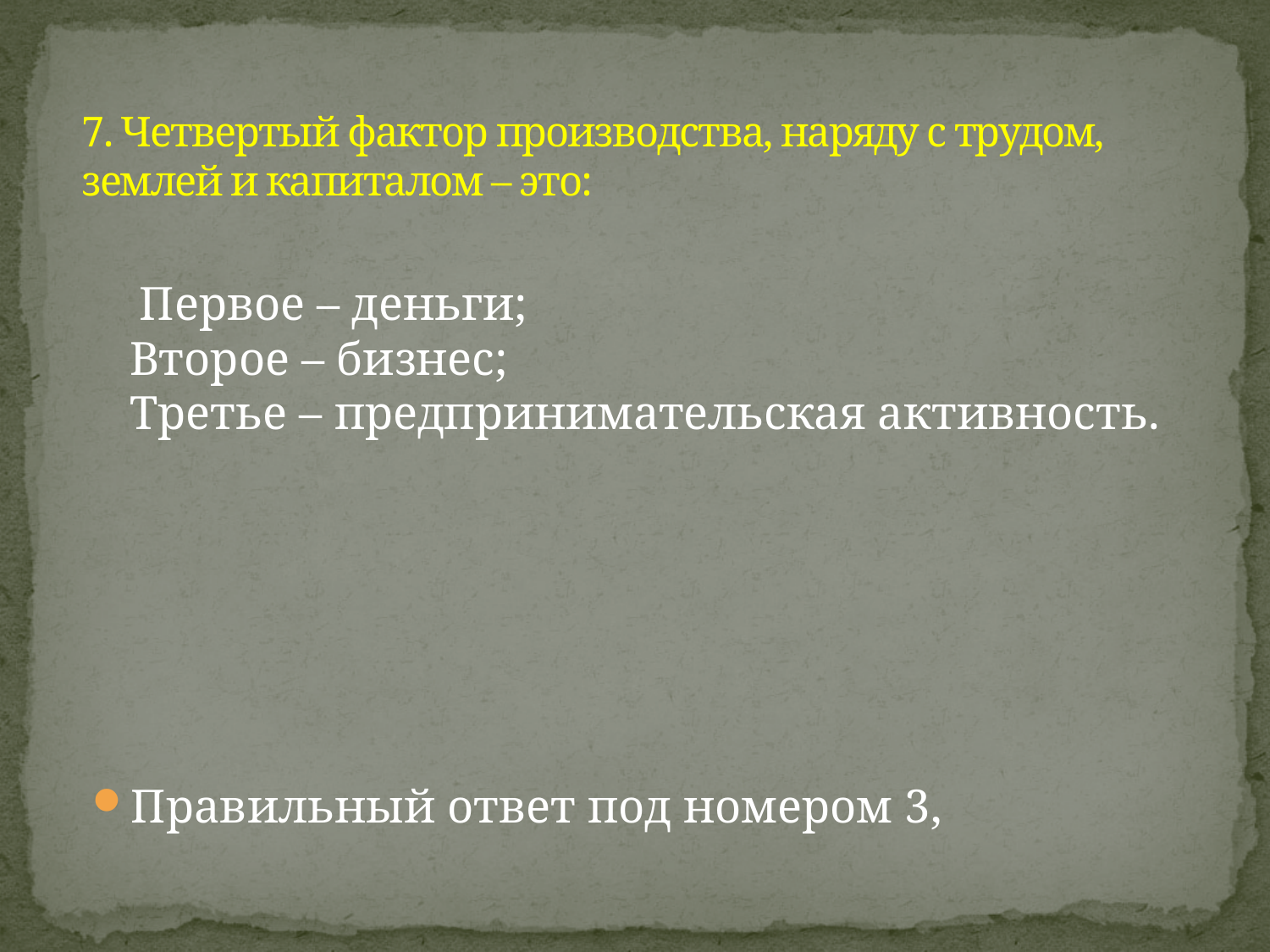

# 7. Четвертый фактор производства, наряду с трудом, землей и капиталом – это:
    Первое – деньги;
Второе – бизнес;
Третье – предпринимательская активность.

Правильный ответ под номером 3,